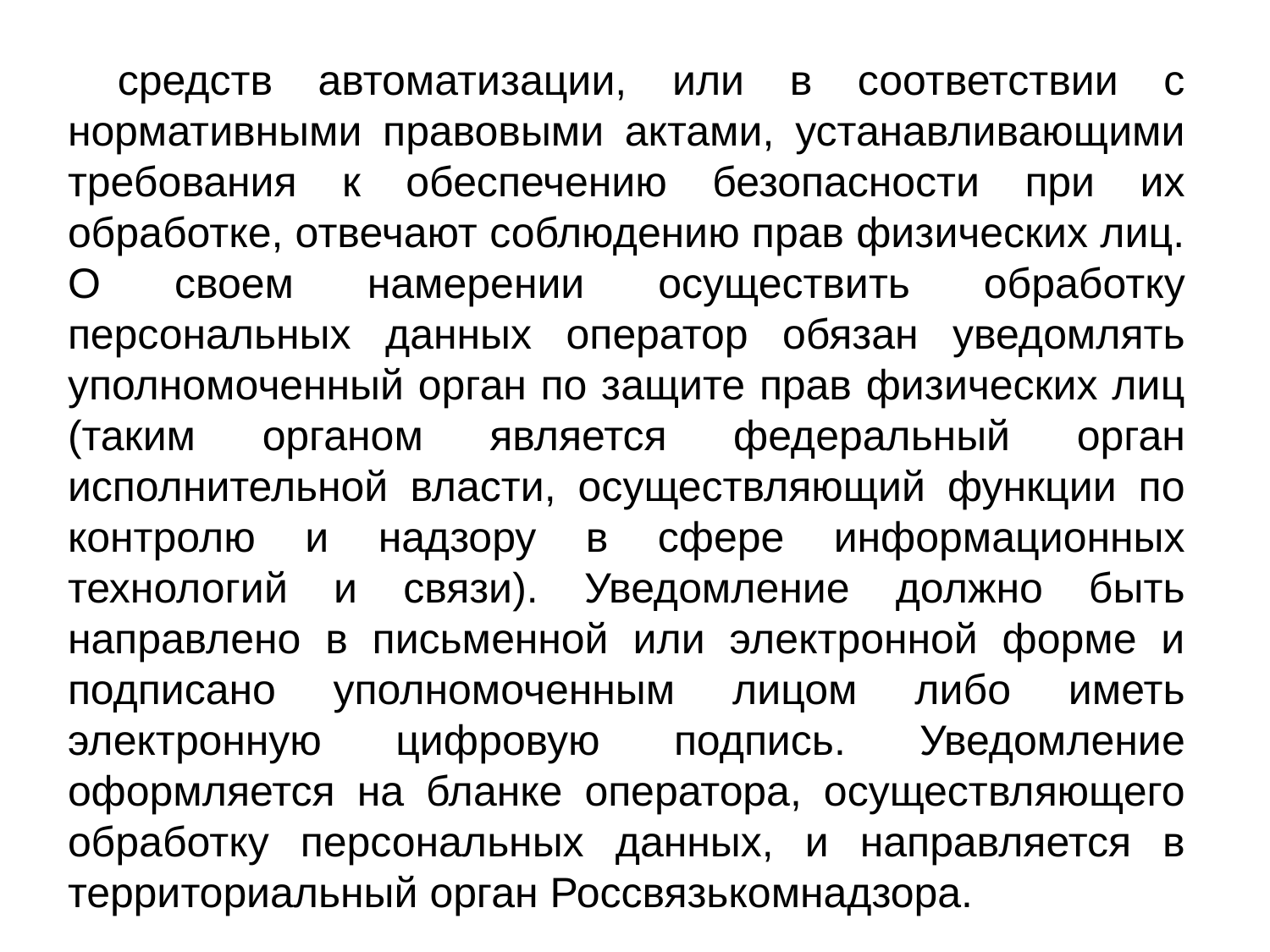

средств автоматизации, или в соответствии с нормативными правовыми актами, устанавливающими требования к обеспечению безопасности при их обработке, отвечают соблюдению прав физических лиц. О своем намерении осуществить обработку персональных данных оператор обязан уведомлять уполномоченный орган по защите прав физических лиц (таким органом является федеральный орган исполнительной власти, осуществляющий функции по контролю и надзору в сфере информационных технологий и связи). Уведомление должно быть направлено в письменной или электронной форме и подписано уполномоченным лицом либо иметь электронную цифровую подпись. Уведомление оформляется на бланке оператора, осуществляющего обработку персональных данных, и направляется в территориальный орган Россвязькомнадзора.